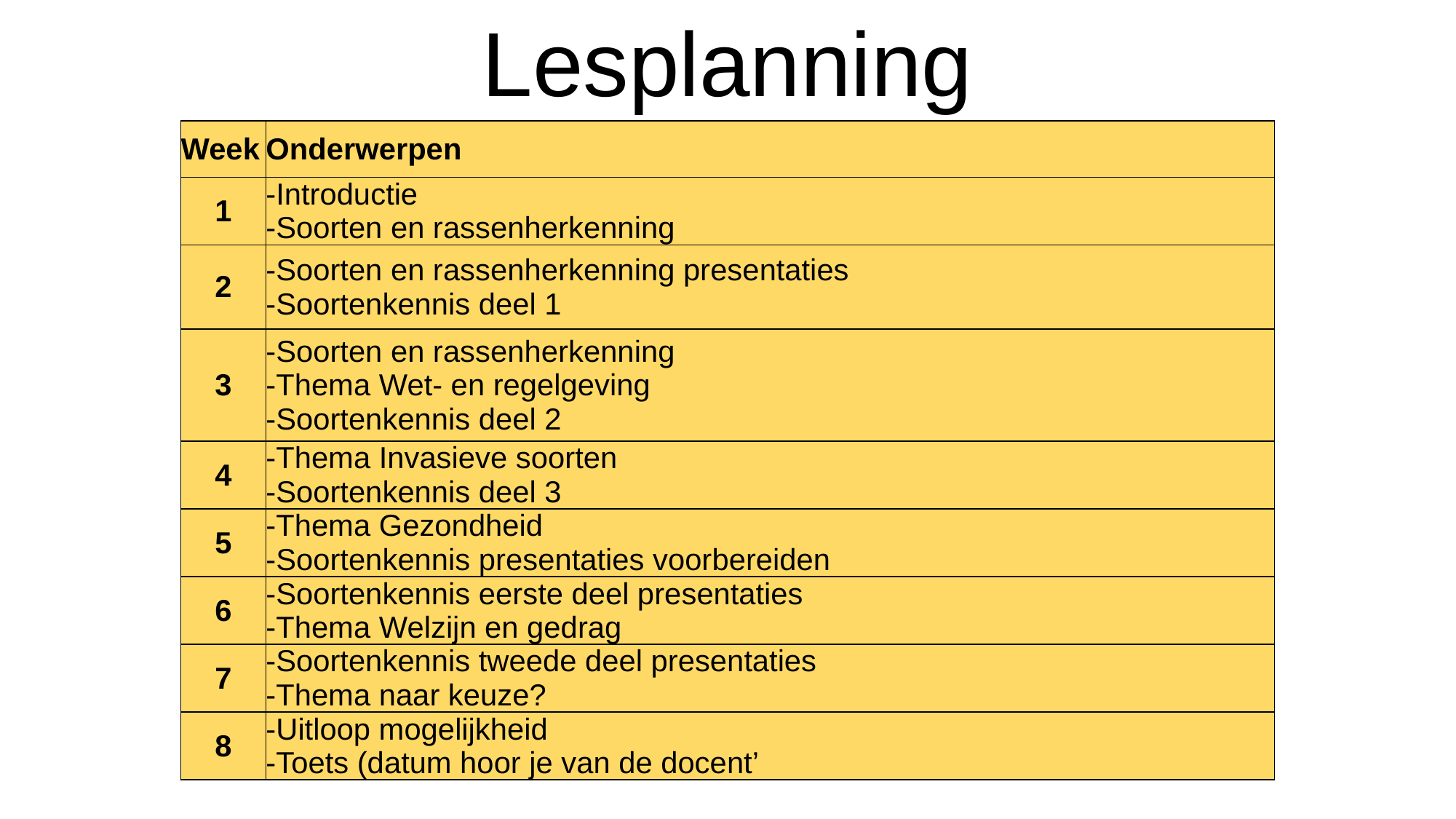

Lesplanning
| Week | Onderwerpen |
| --- | --- |
| 1 | -Introductie -Soorten en rassenherkenning |
| 2 | -Soorten en rassenherkenning presentaties -Soortenkennis deel 1 |
| 3 | -Soorten en rassenherkenning -Thema Wet- en regelgeving -Soortenkennis deel 2 |
| 4 | -Thema Invasieve soorten -Soortenkennis deel 3 |
| 5 | -Thema Gezondheid -Soortenkennis presentaties voorbereiden |
| 6 | -Soortenkennis eerste deel presentaties -Thema Welzijn en gedrag |
| 7 | -Soortenkennis tweede deel presentaties -Thema naar keuze? |
| 8 | -Uitloop mogelijkheid -Toets (datum hoor je van de docent’ |